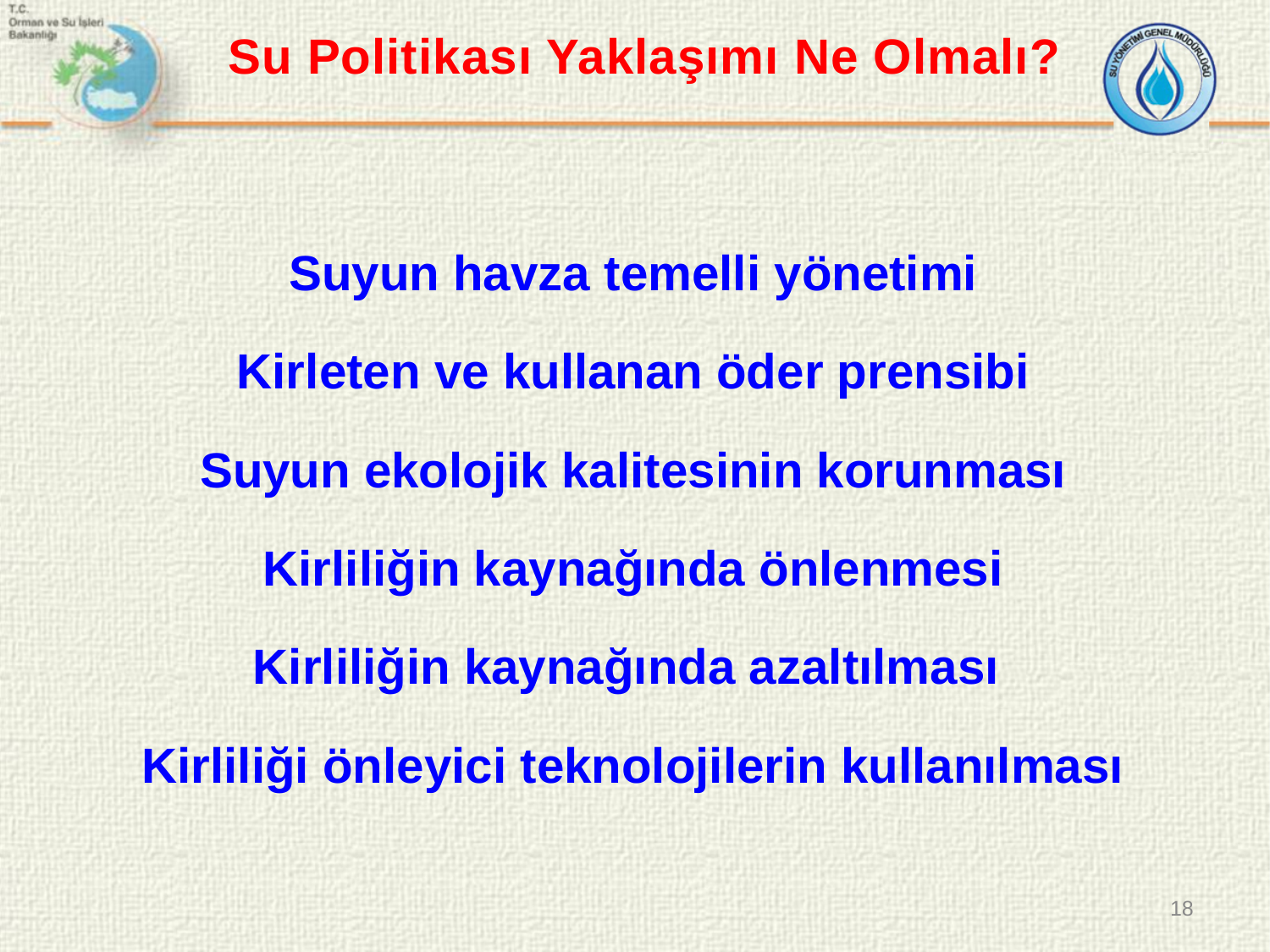

# Su Politikası Yaklaşımı Ne Olmalı?

Suyun havza temelli yönetimi
Kirleten ve kullanan öder prensibi
Suyun ekolojik kalitesinin korunması
Kirliliğin kaynağında önlenmesi
Kirliliğin kaynağında azaltılması
Kirliliği önleyici teknolojilerin kullanılması

18